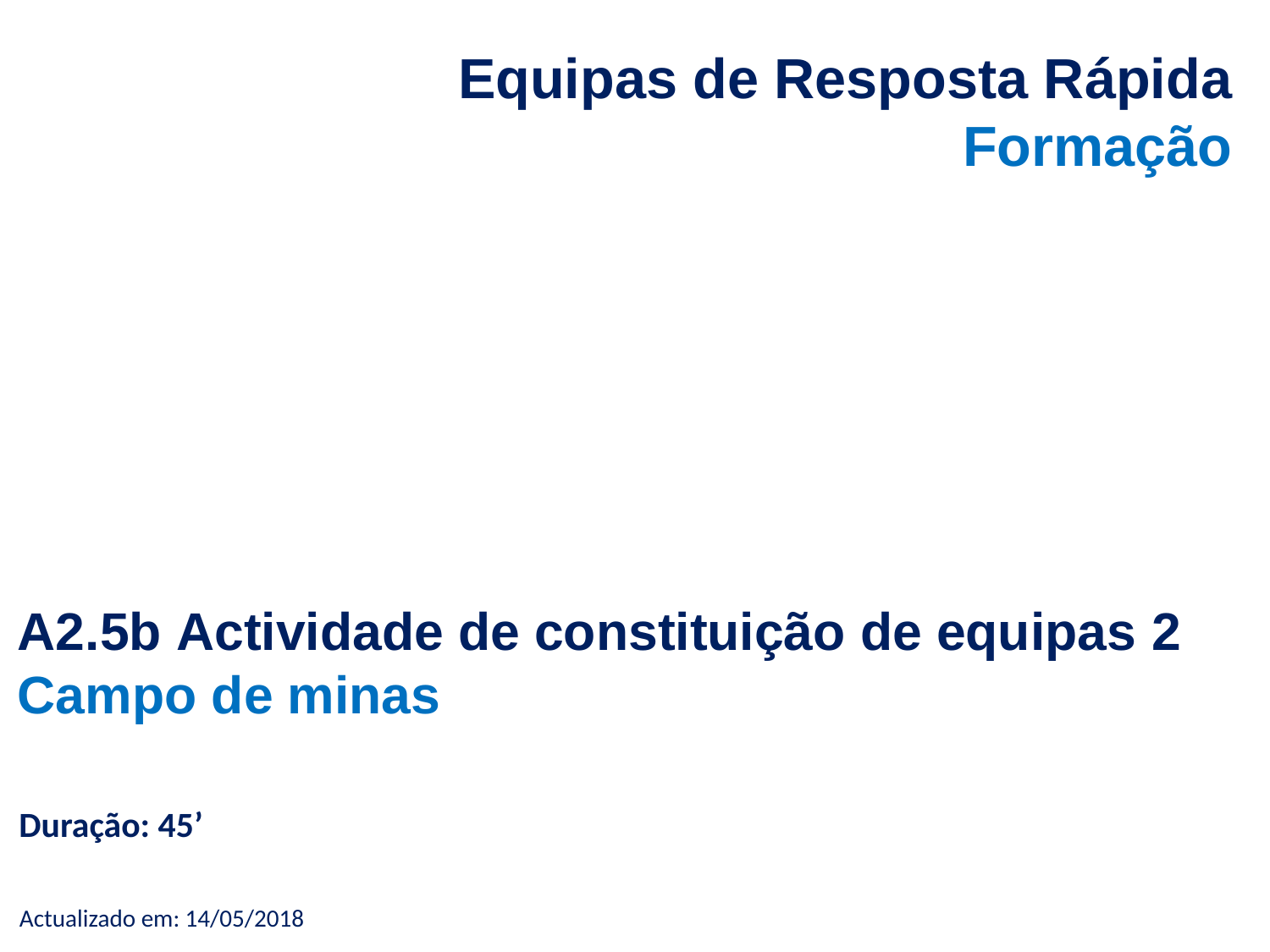

Equipas de Resposta Rápida
Formação
# A2.5b Actividade de constituição de equipas 2 Campo de minas
Duração: 45’
Actualizado em: 14/05/2018